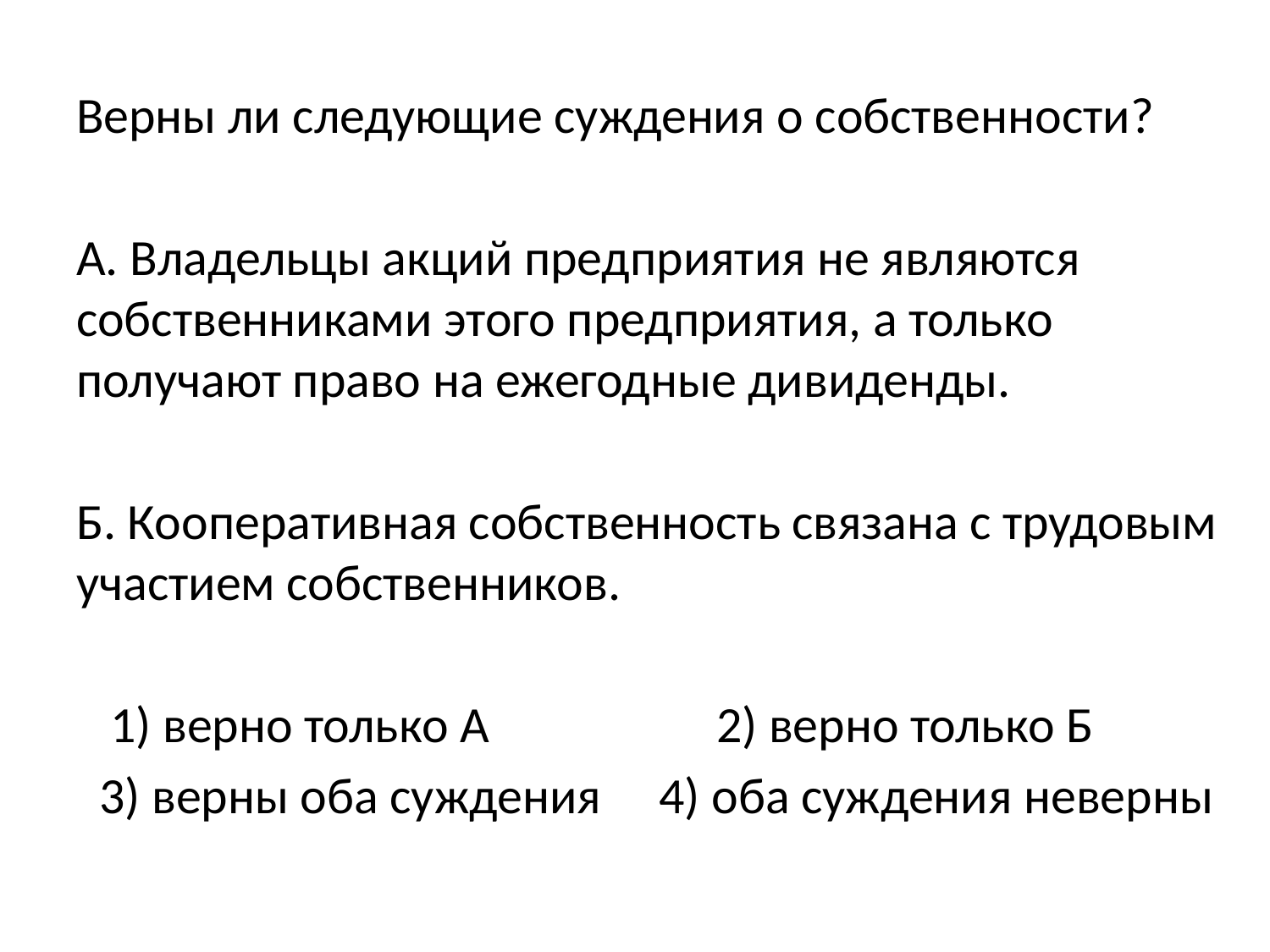

Верны ли следующие суждения о собственности?

А. Владельцы акций предприятия не являются собственниками этого предприятия, а только получают право на ежегодные дивиденды.

Б. Кооперативная собственность связана с трудовым участием собственников.

   1) верно только А  	                2) верно только Б
  3) верны оба суждения  	 4) оба суждения неверны